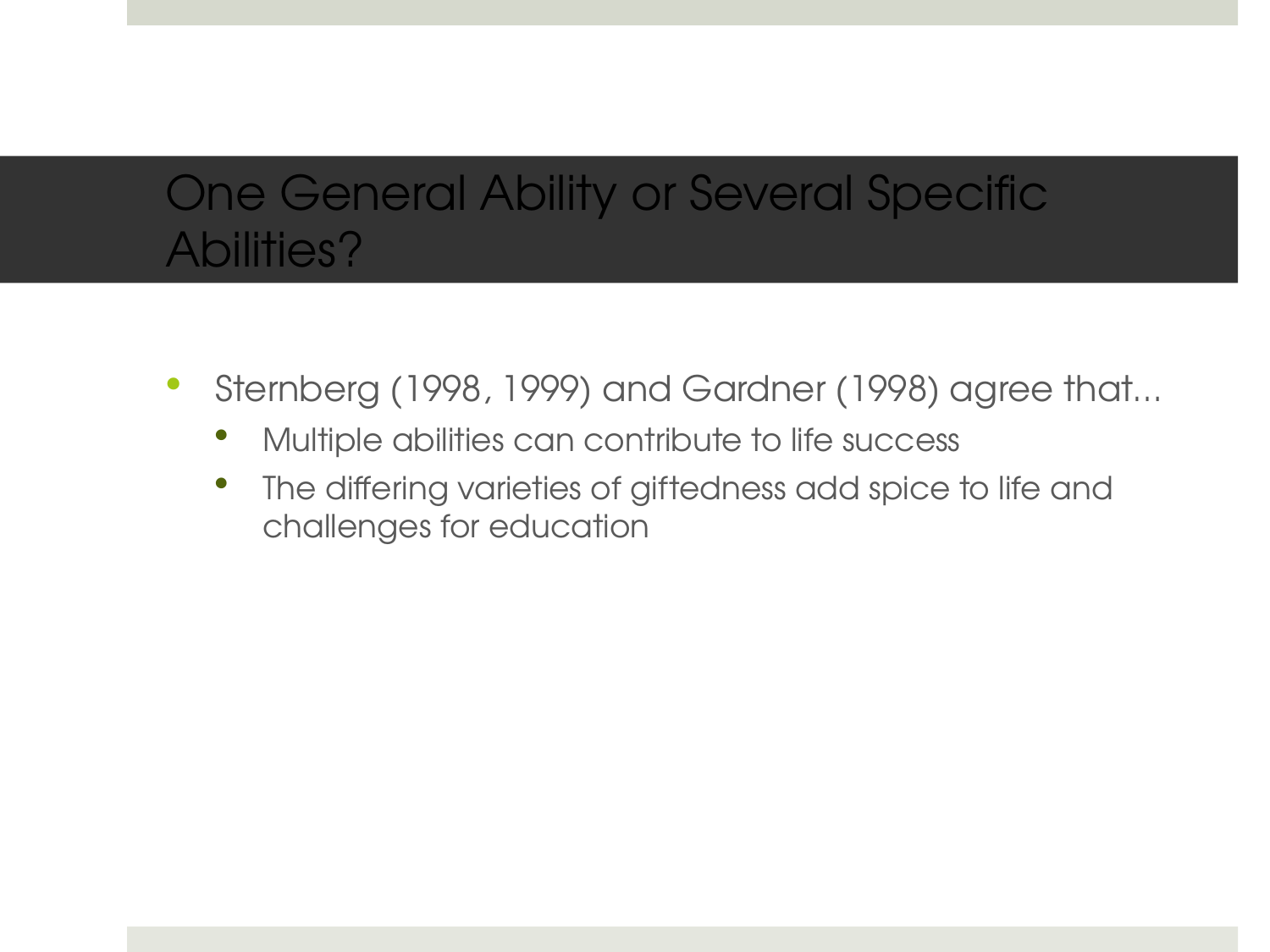

# One General Ability or Several Specific Abilities?
Sternberg (1998, 1999) and Gardner (1998) agree that…
Multiple abilities can contribute to life success
The differing varieties of giftedness add spice to life and challenges for education